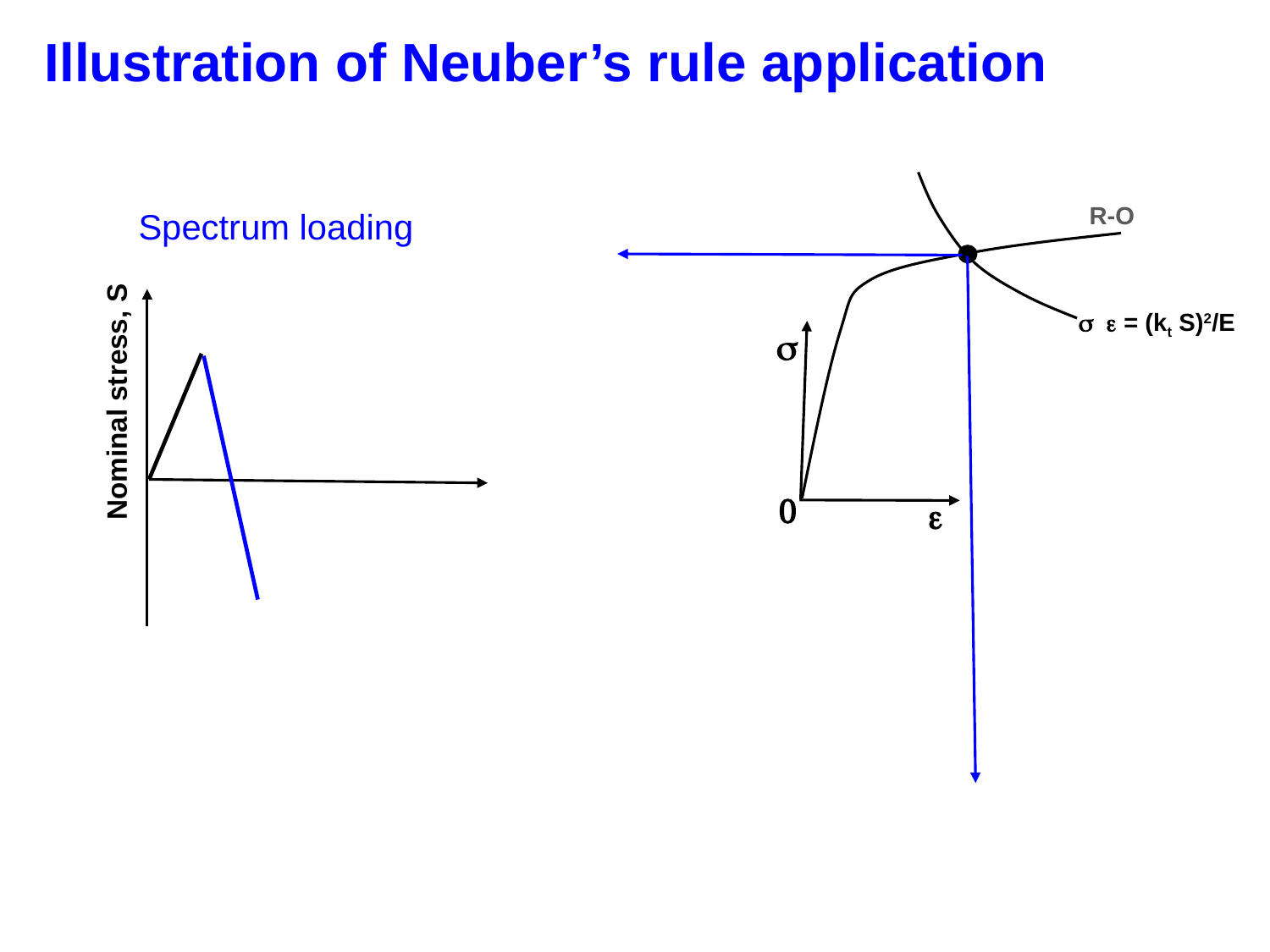

# Illustration of Neuber’s rule application

R-O
Spectrum loading
σ ε = (kt S)2/E
σ
Nominal stress, S
0
ε